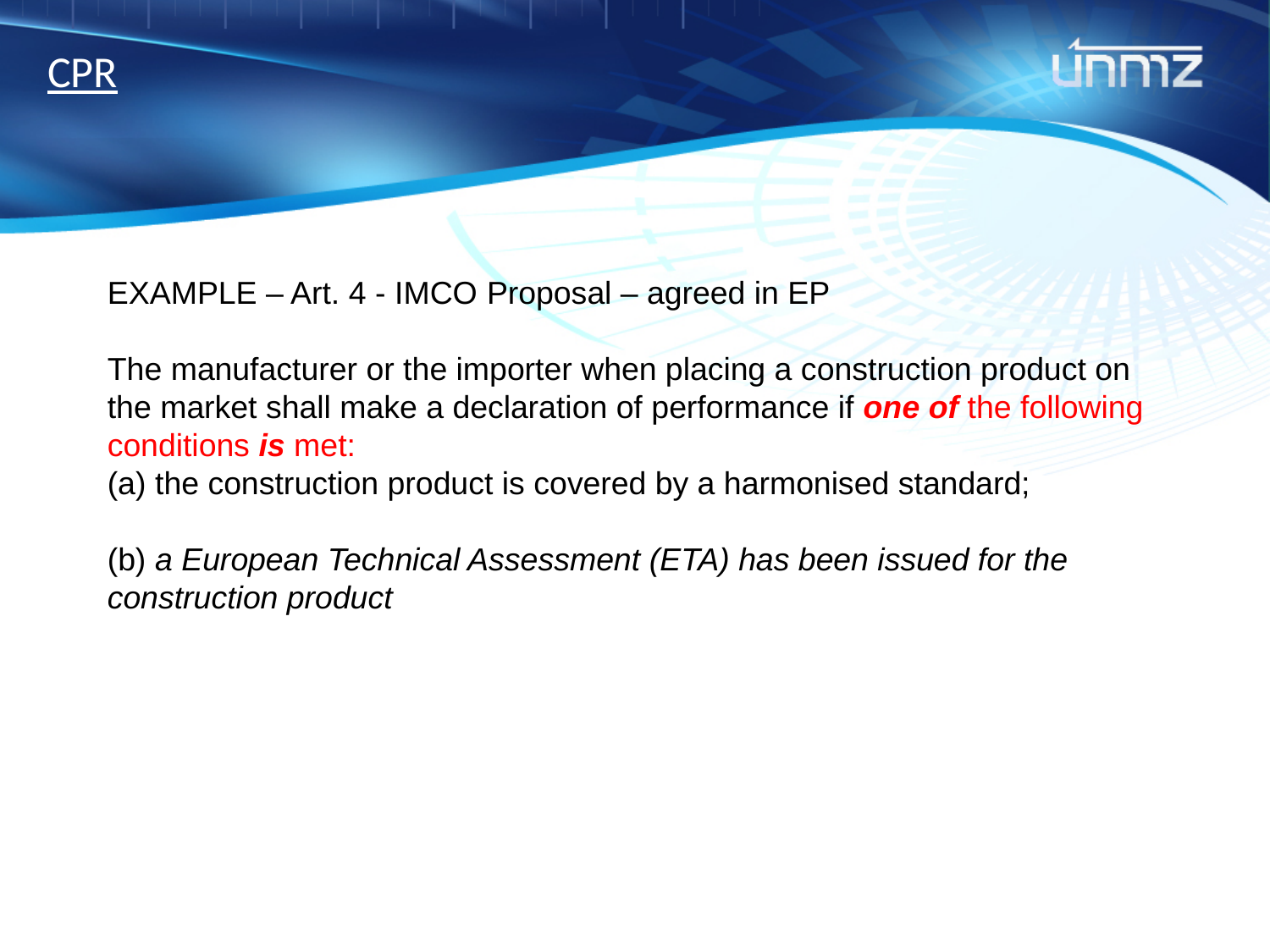

# CPR
EXAMPLE – Art. 4 - IMCO Proposal – agreed in EP

The manufacturer or the importer when placing a construction product on the market shall make a declaration of performance if one of the following conditions is met:
the construction product is covered by a harmonised standard;

(b) a European Technical Assessment (ETA) has been issued for the construction product